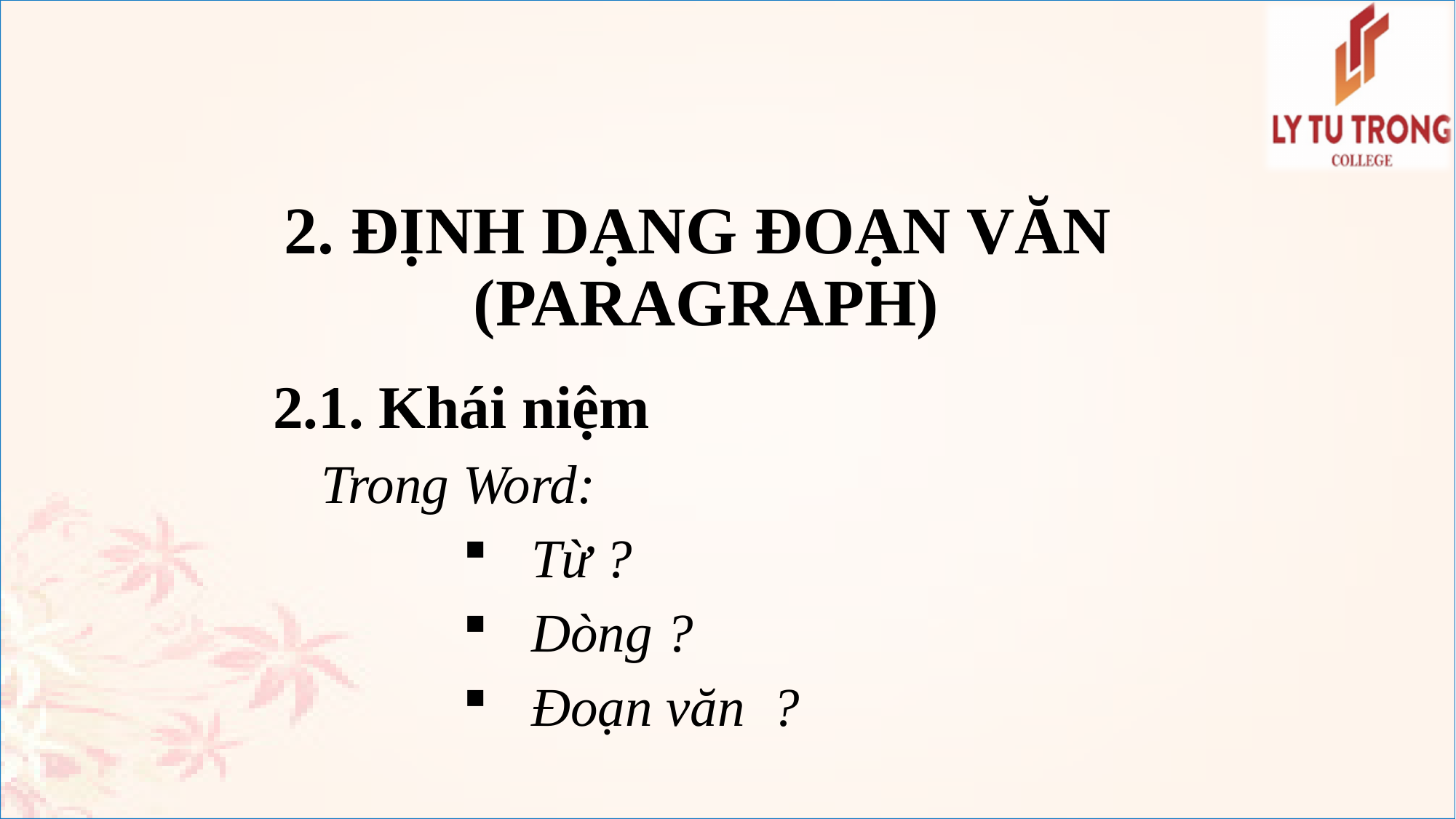

# 2. ĐỊNH DẠNG ĐOẠN VĂN (PARAGRAPH)
2.1. Khái niệm
Trong Word:
Từ ?
Dòng ?
Đoạn văn  ?